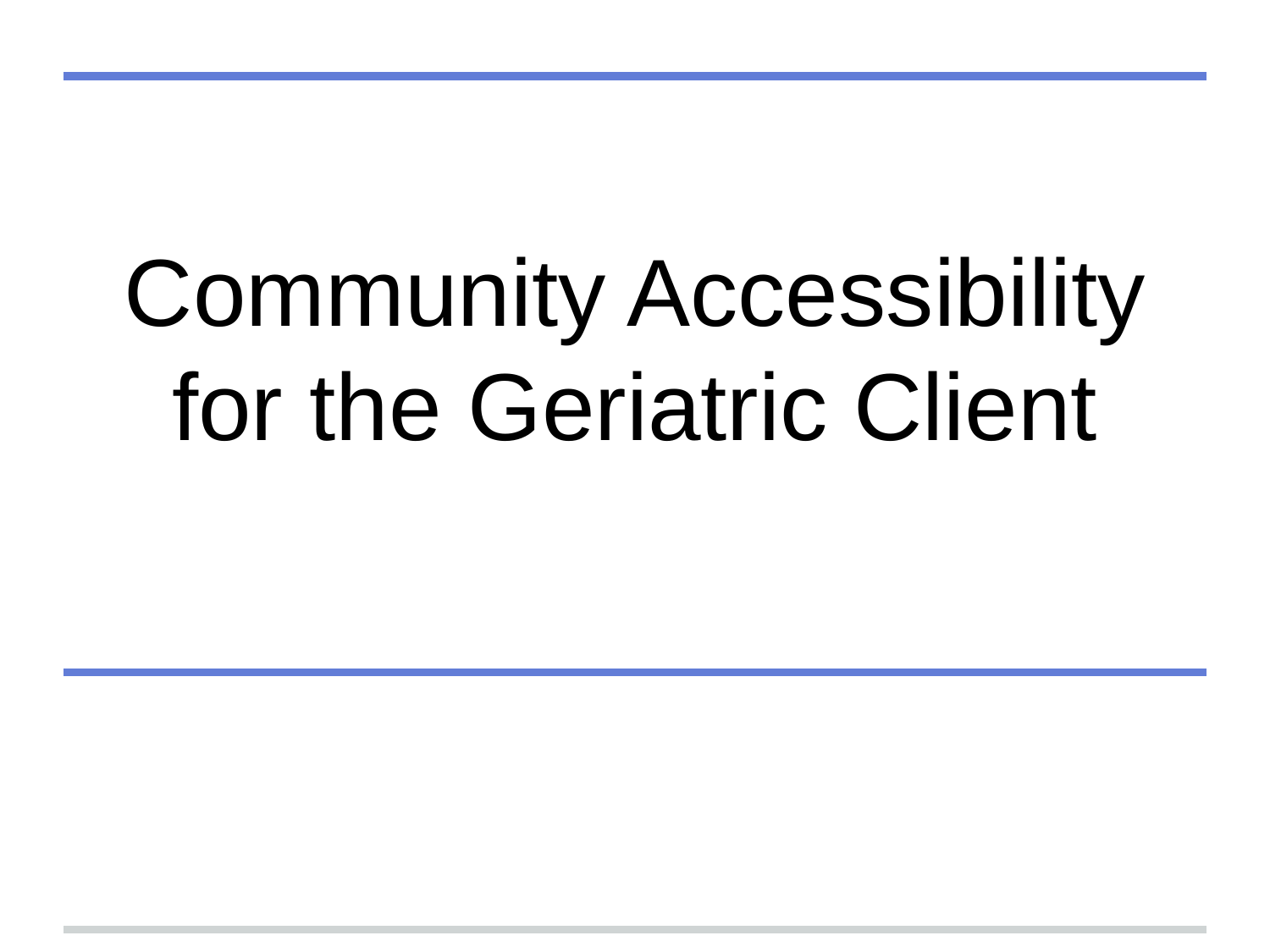

# Community Accessibility for the Geriatric Client